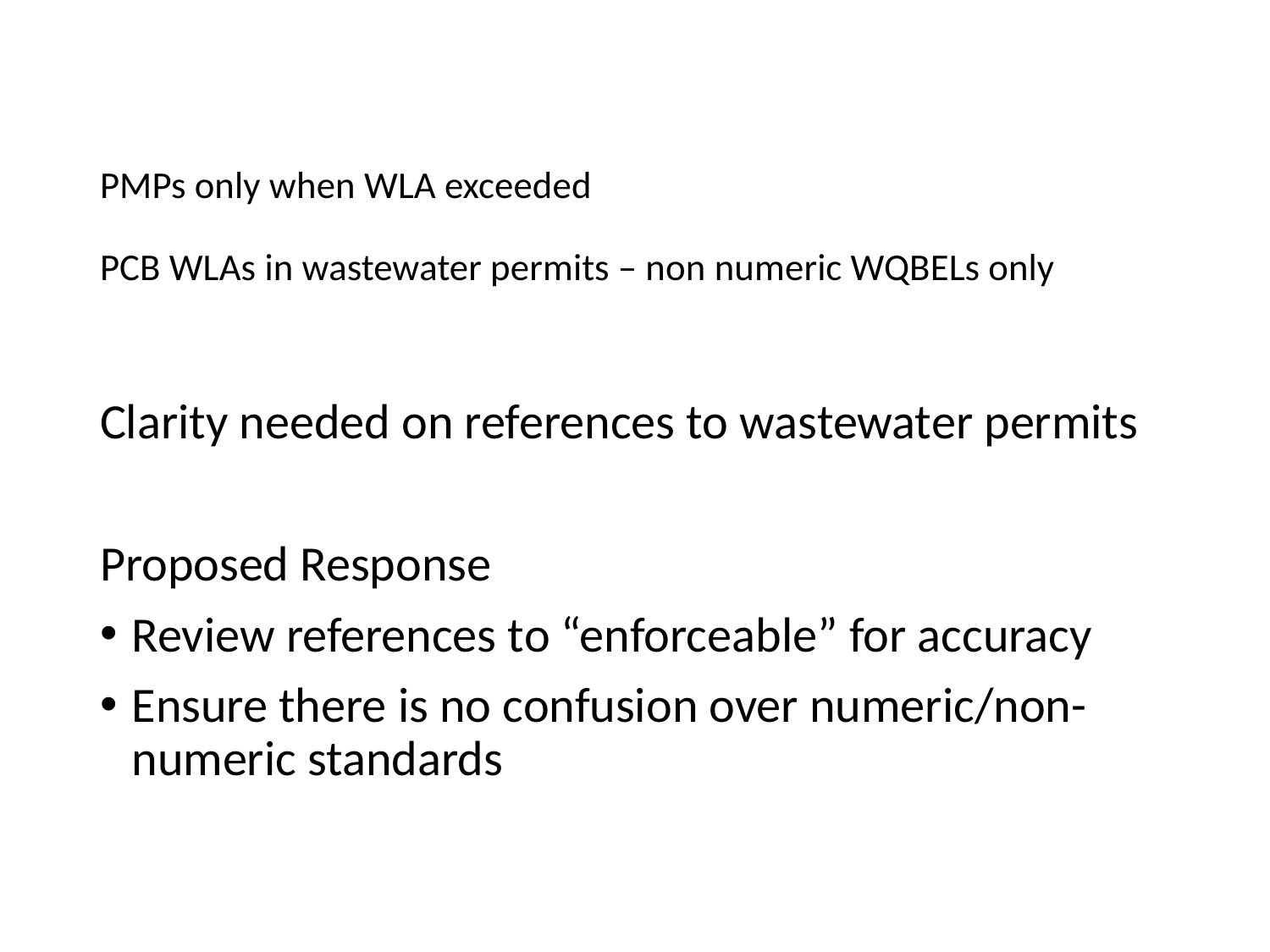

# PMPs only when WLA exceeded PCB WLAs in wastewater permits – non numeric WQBELs only
Clarity needed on references to wastewater permits

Proposed Response
Review references to “enforceable” for accuracy
Ensure there is no confusion over numeric/non-numeric standards